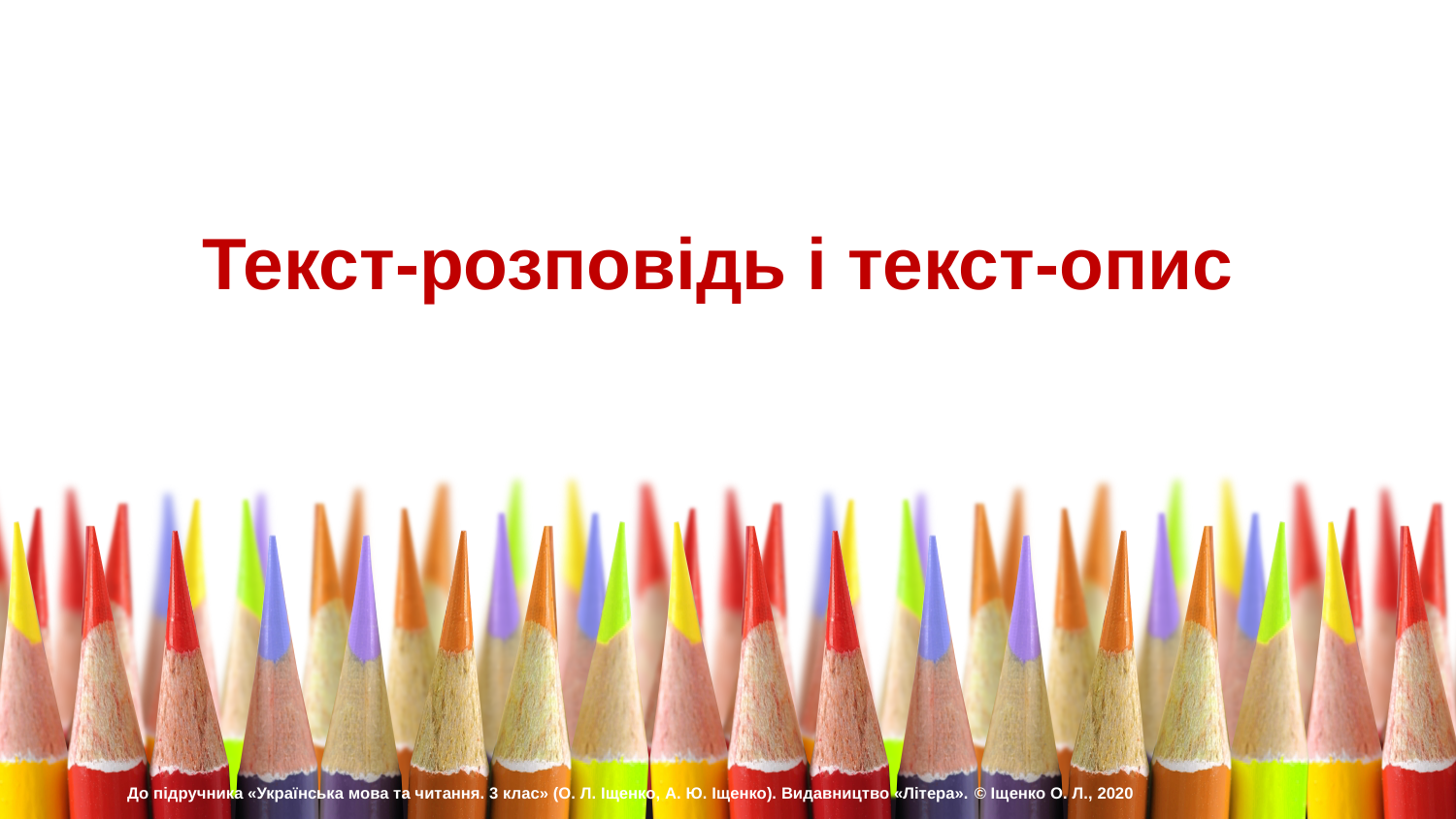

Текст-розповідь і текст-опис
До підручника «Українська мова та читання. 3 клас» (О. Л. Іщенко, А. Ю. Іщенко). Видавництво «Літера». © Іщенко О. Л., 2020